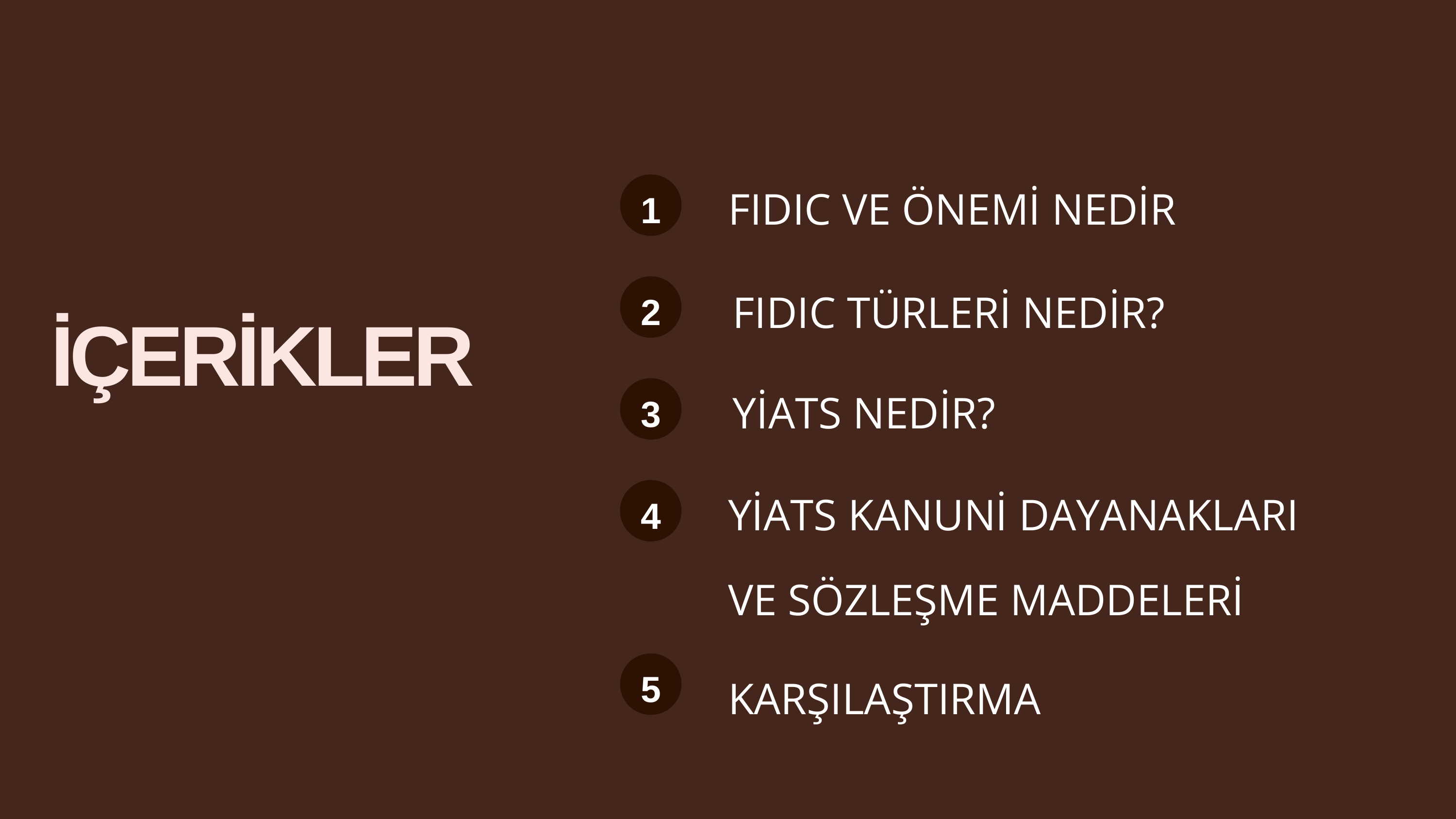

FIDIC VE ÖNEMİ NEDİR
1

FIDIC TÜRLERİ NEDİR?
2

İÇERİKLER
YİATS NEDİR?
3

YİATS KANUNİ DAYANAKLARI VE SÖZLEŞME MADDELERİ
4

KARŞILAŞTIRMA
5